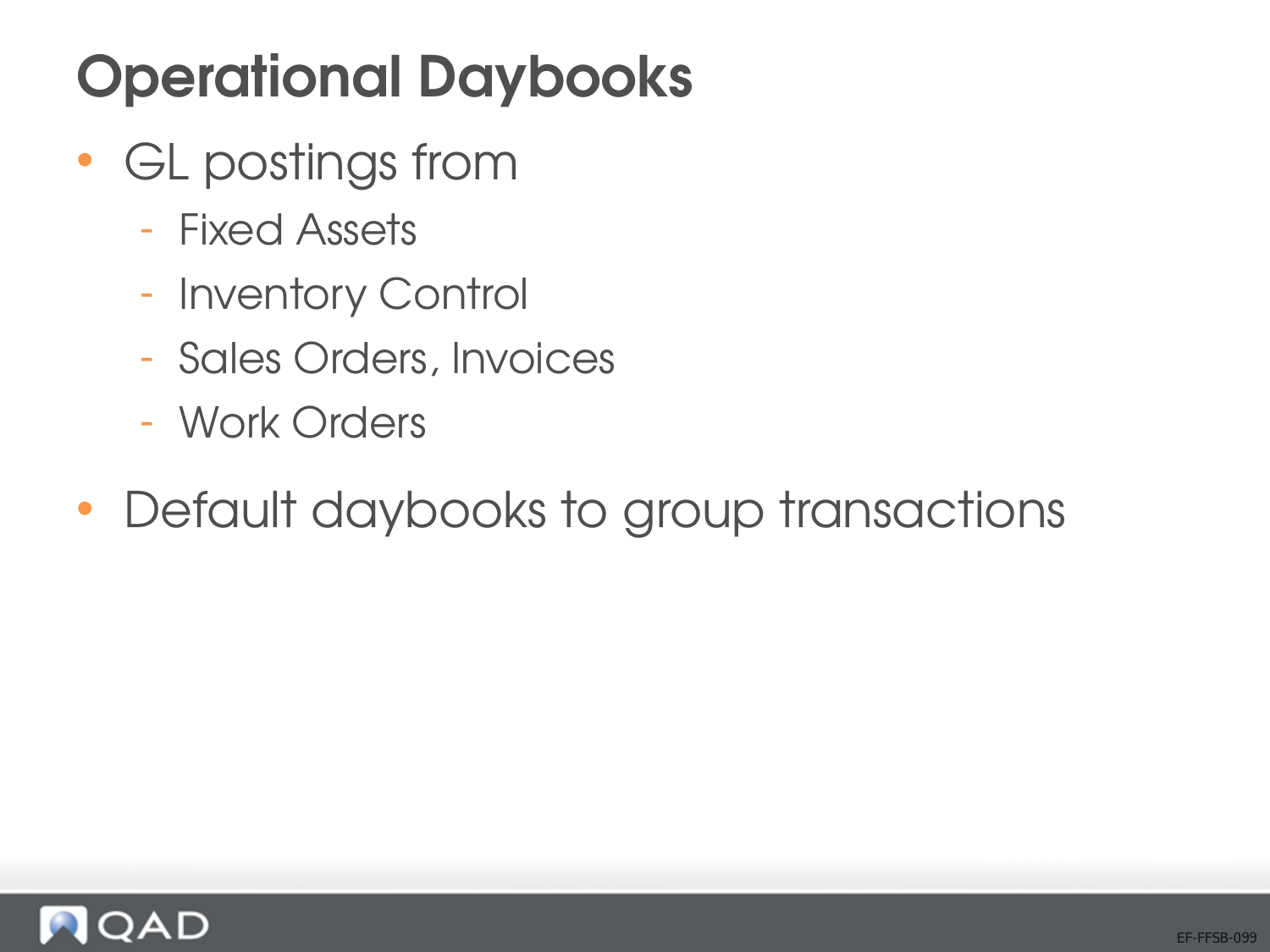

# Operational Daybooks
GL postings from
Fixed Assets
Inventory Control
Sales Orders, Invoices
Work Orders
Default daybooks to group transactions
EF-FFSB-099